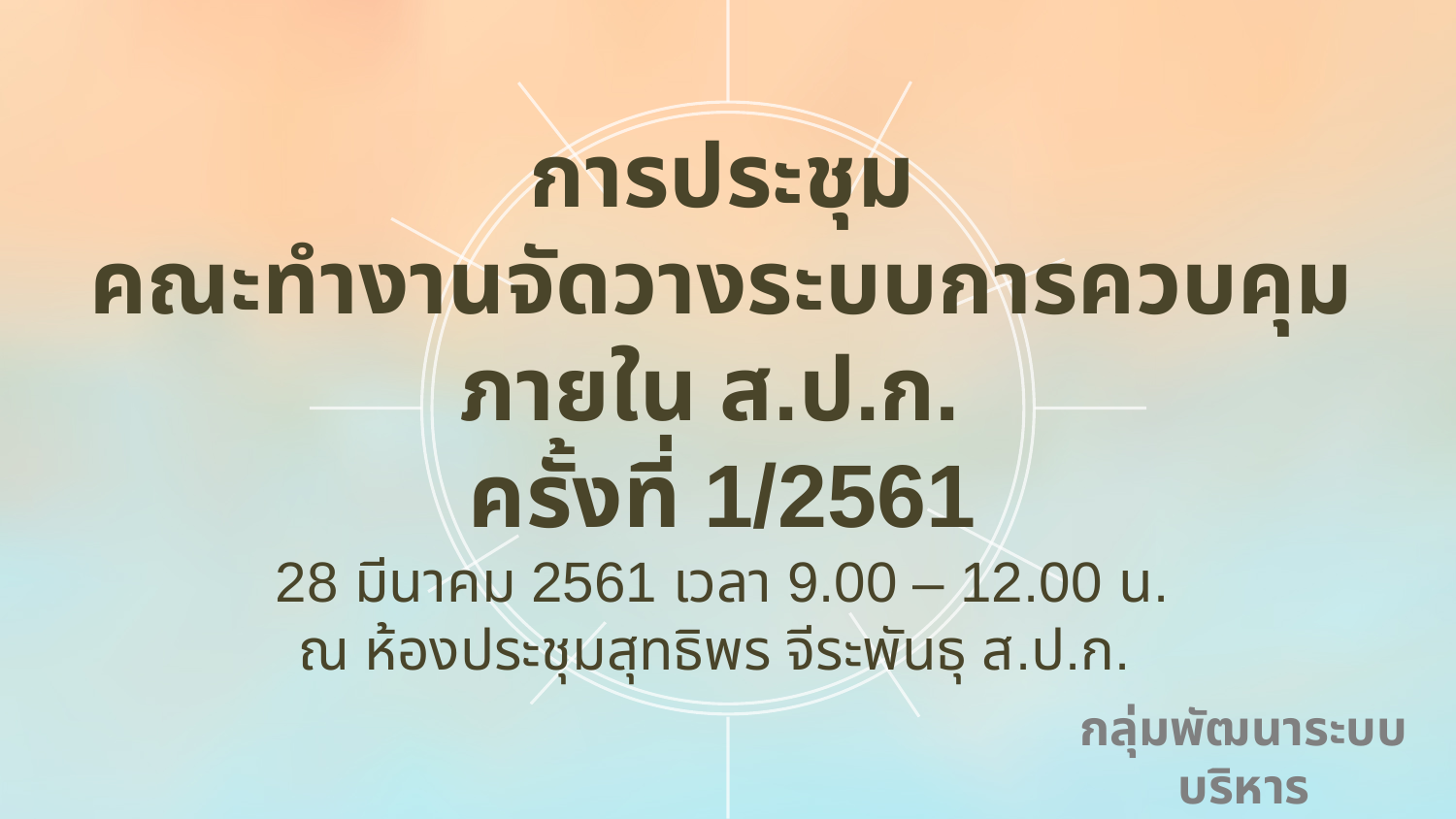

การประชุม
คณะทำงานจัดวางระบบการควบคุมภายใน ส.ป.ก.
ครั้งที่ 1/2561
28 มีนาคม 2561 เวลา 9.00 – 12.00 น.
ณ ห้องประชุมสุทธิพร จีระพันธุ ส.ป.ก.
กลุ่มพัฒนาระบบบริหาร